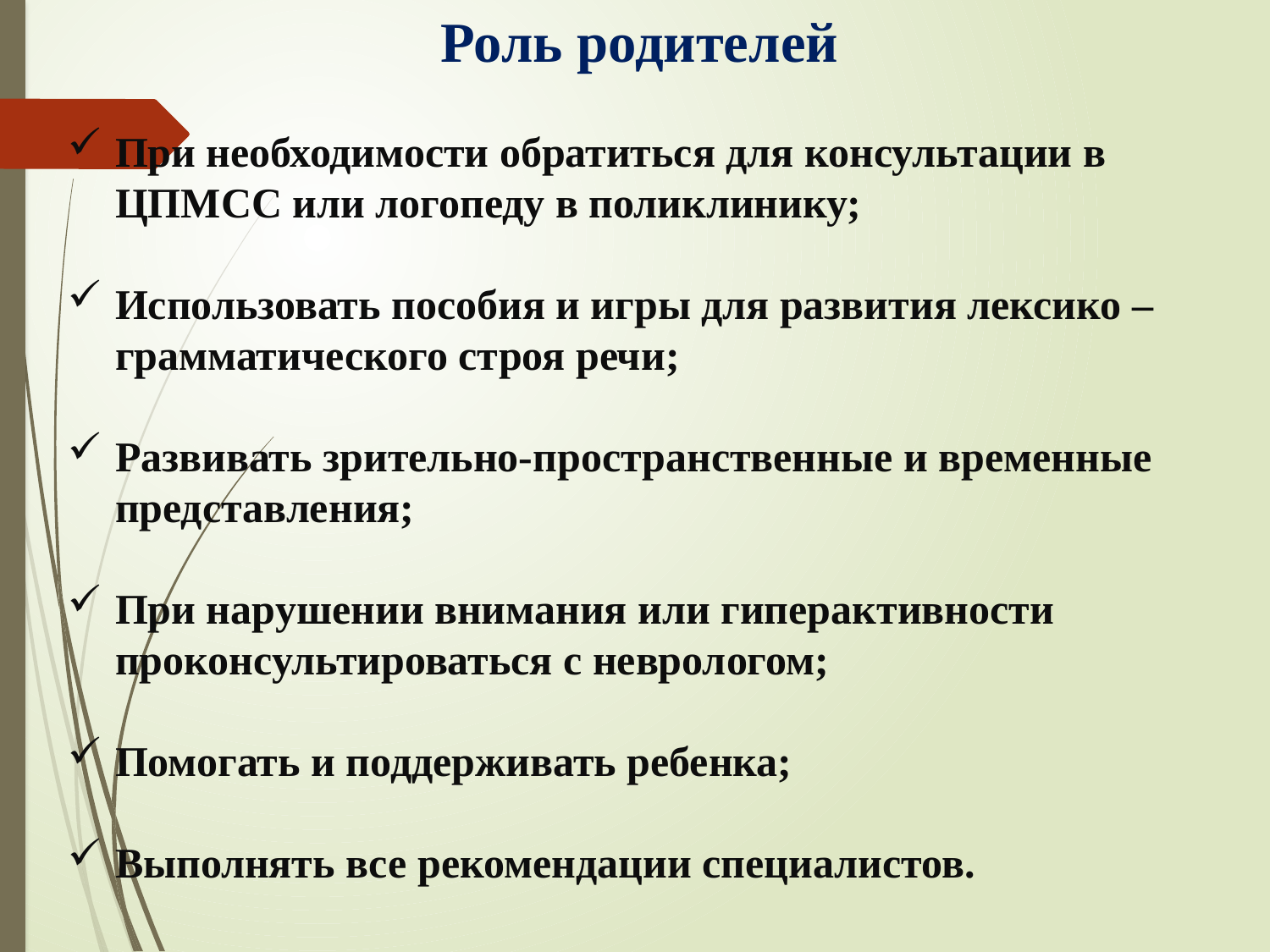

Роль родителей

При необходимости обратиться для консультации в ЦПМСС или логопеду в поликлинику;

Использовать пособия и игры для развития лексико – грамматического строя речи;

Развивать зрительно-пространственные и временные представления;

При нарушении внимания или гиперактивности проконсультироваться с неврологом;

Помогать и поддерживать ребенка;

Выполнять все рекомендации специалистов.